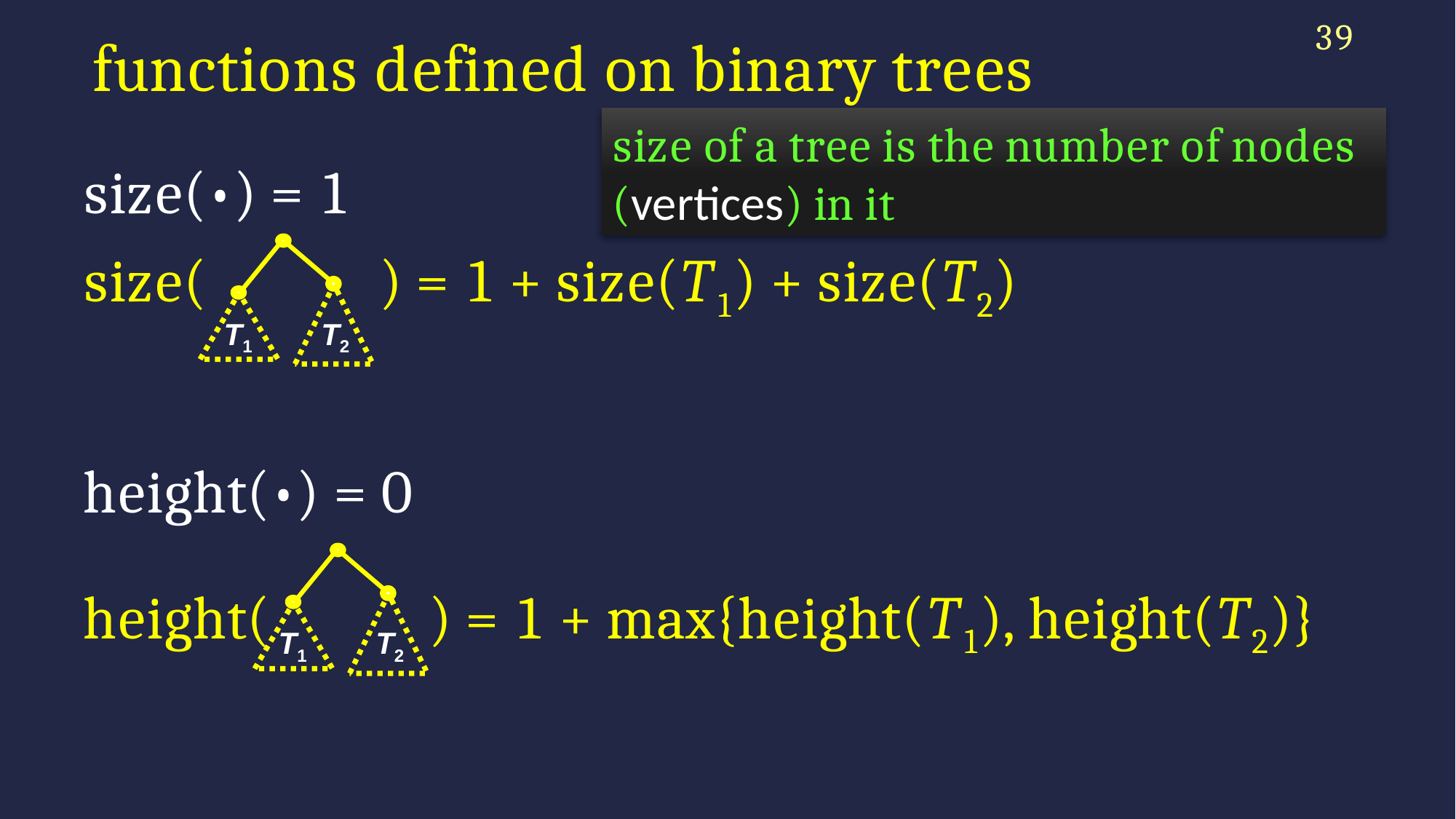

39
# functions defined on binary trees
size of a tree is the number of nodes (vertices) in it
size(•) = 1
size(             ) = 1 + size(T1) + size(T2)

height(•) = 0

height(            ) = 1 + max{height(T1), height(T2)}

T1
T2

T1
T2